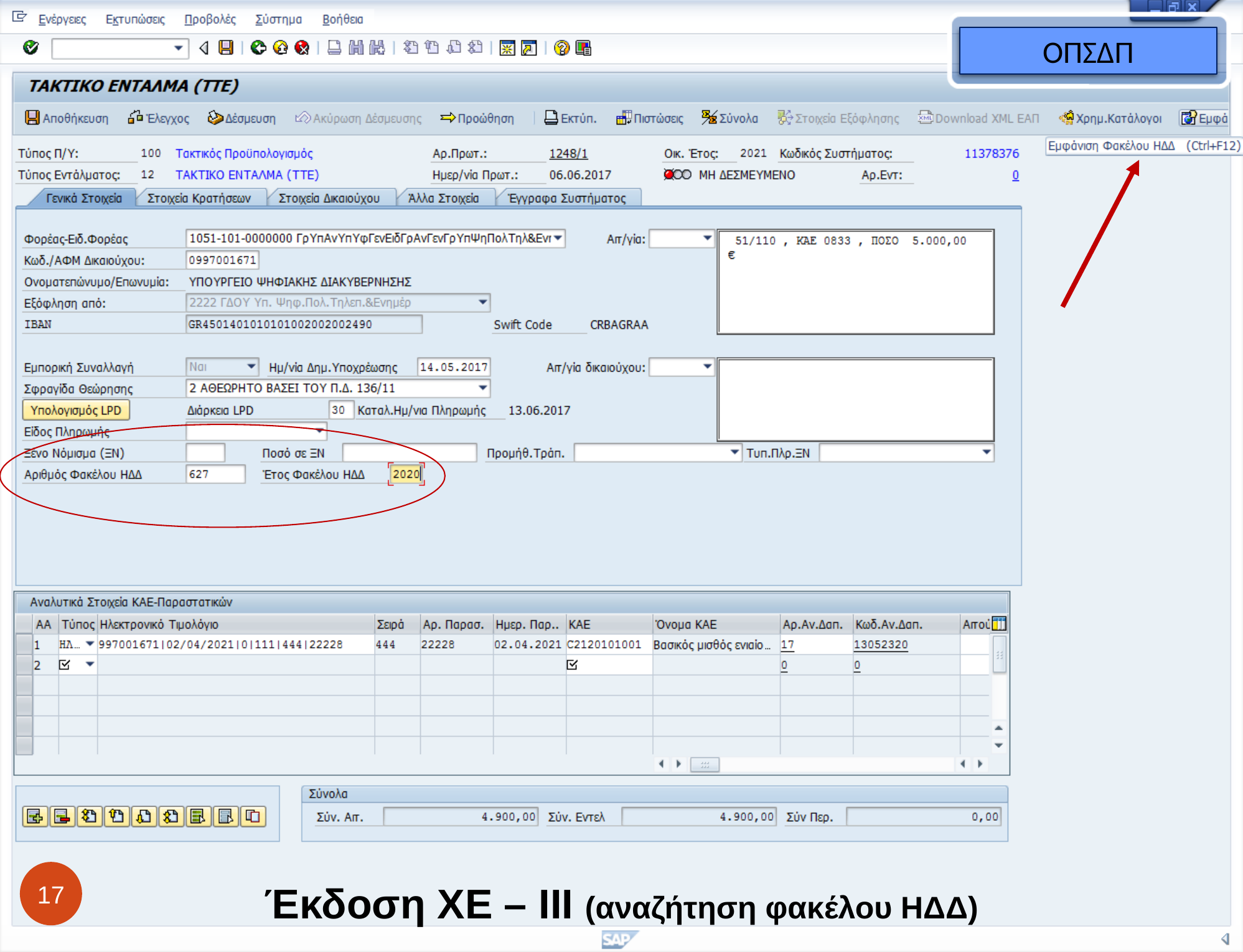

ΟΠΣΔΠ

17
Έκδοση ΧΕ – III (αναζήτηση φακέλου ΗΔΔ)